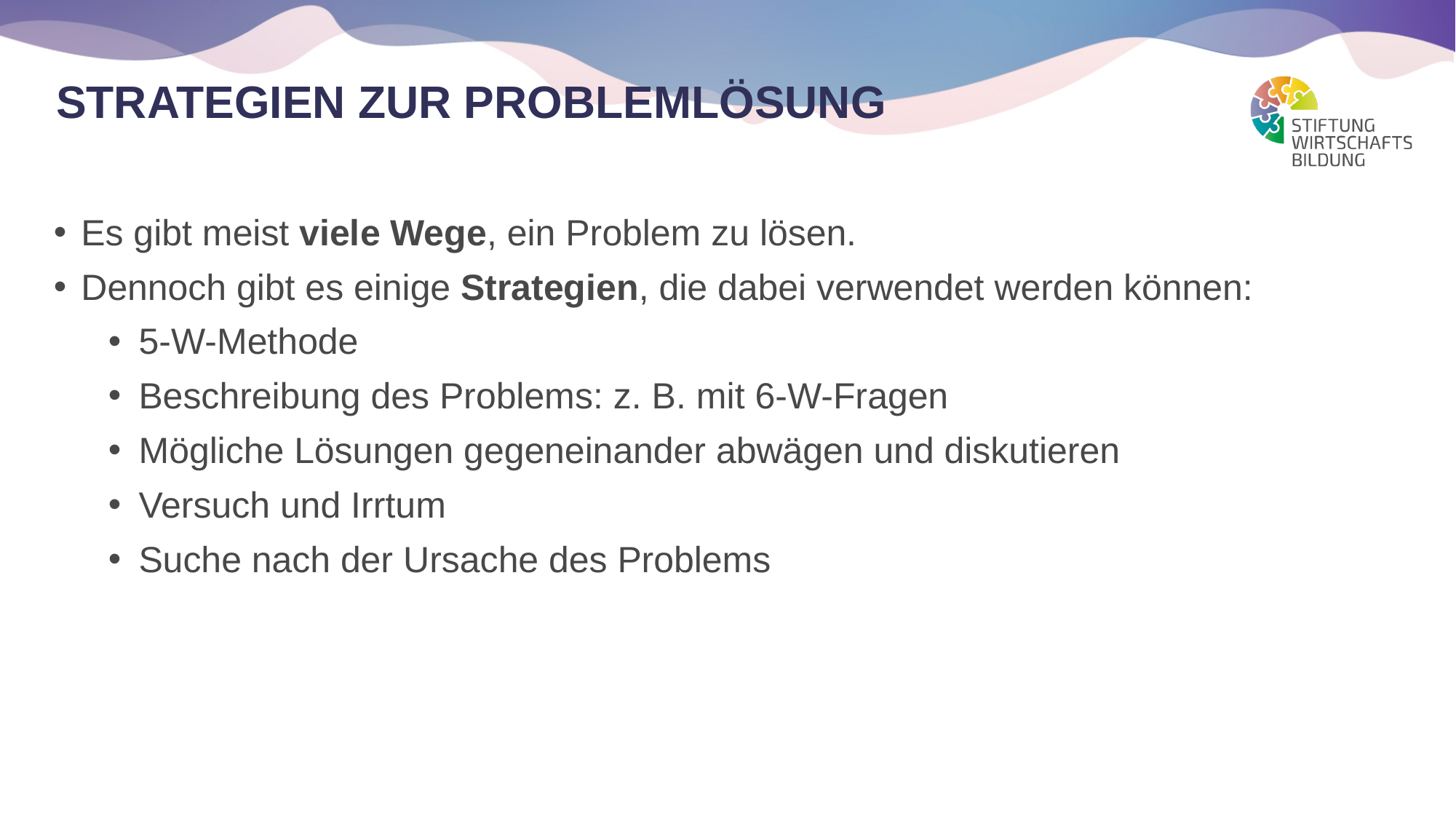

# Strategien zur Problemlösung
Es gibt meist viele Wege, ein Problem zu lösen.
Dennoch gibt es einige Strategien, die dabei verwendet werden können:
5-W-Methode
Beschreibung des Problems: z. B. mit 6-W-Fragen
Mögliche Lösungen gegeneinander abwägen und diskutieren
Versuch und Irrtum
Suche nach der Ursache des Problems